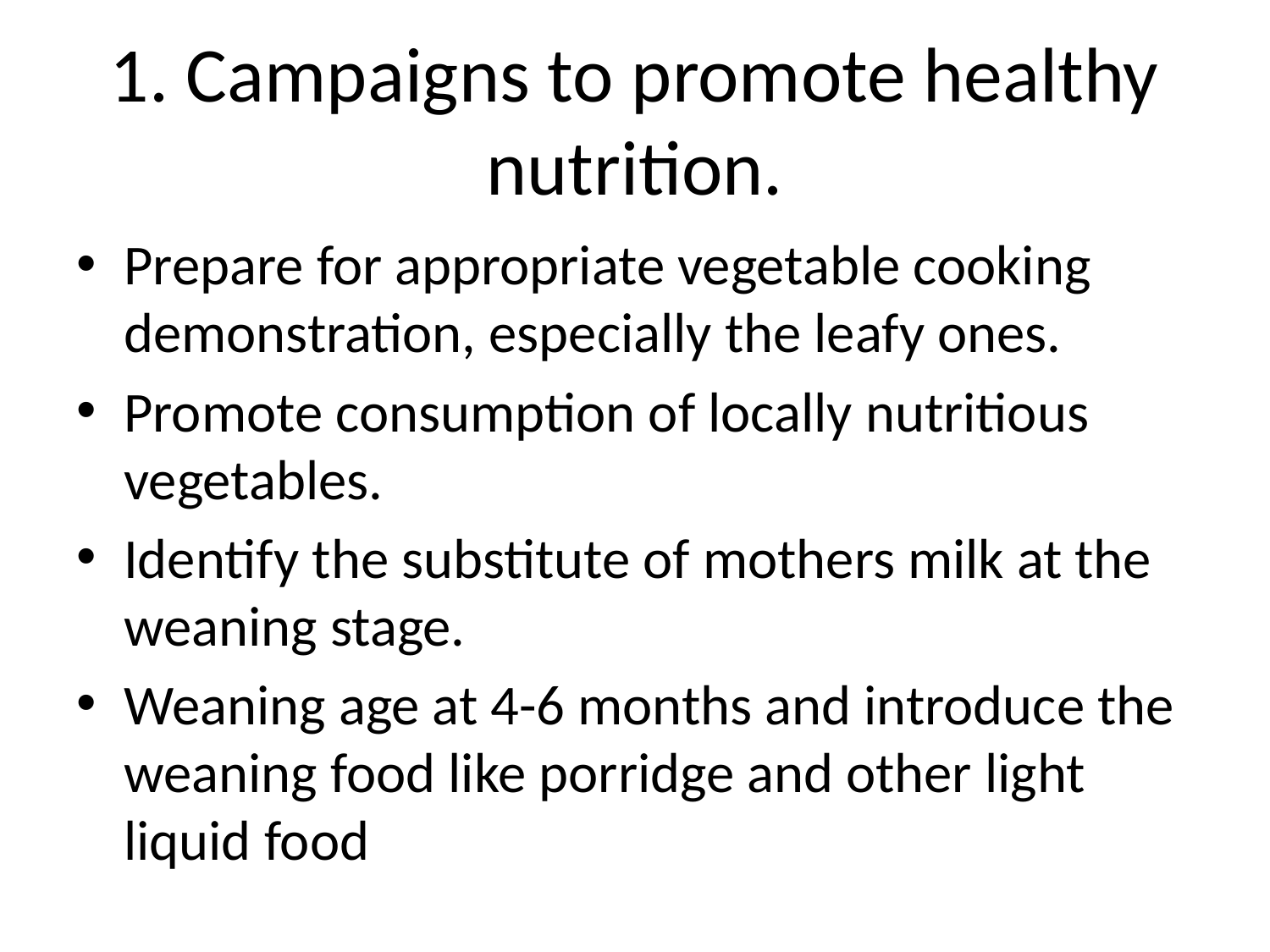

# 1. Campaigns to promote healthy nutrition.
Prepare for appropriate vegetable cooking demonstration, especially the leafy ones.
Promote consumption of locally nutritious vegetables.
Identify the substitute of mothers milk at the weaning stage.
Weaning age at 4-6 months and introduce the weaning food like porridge and other light liquid food